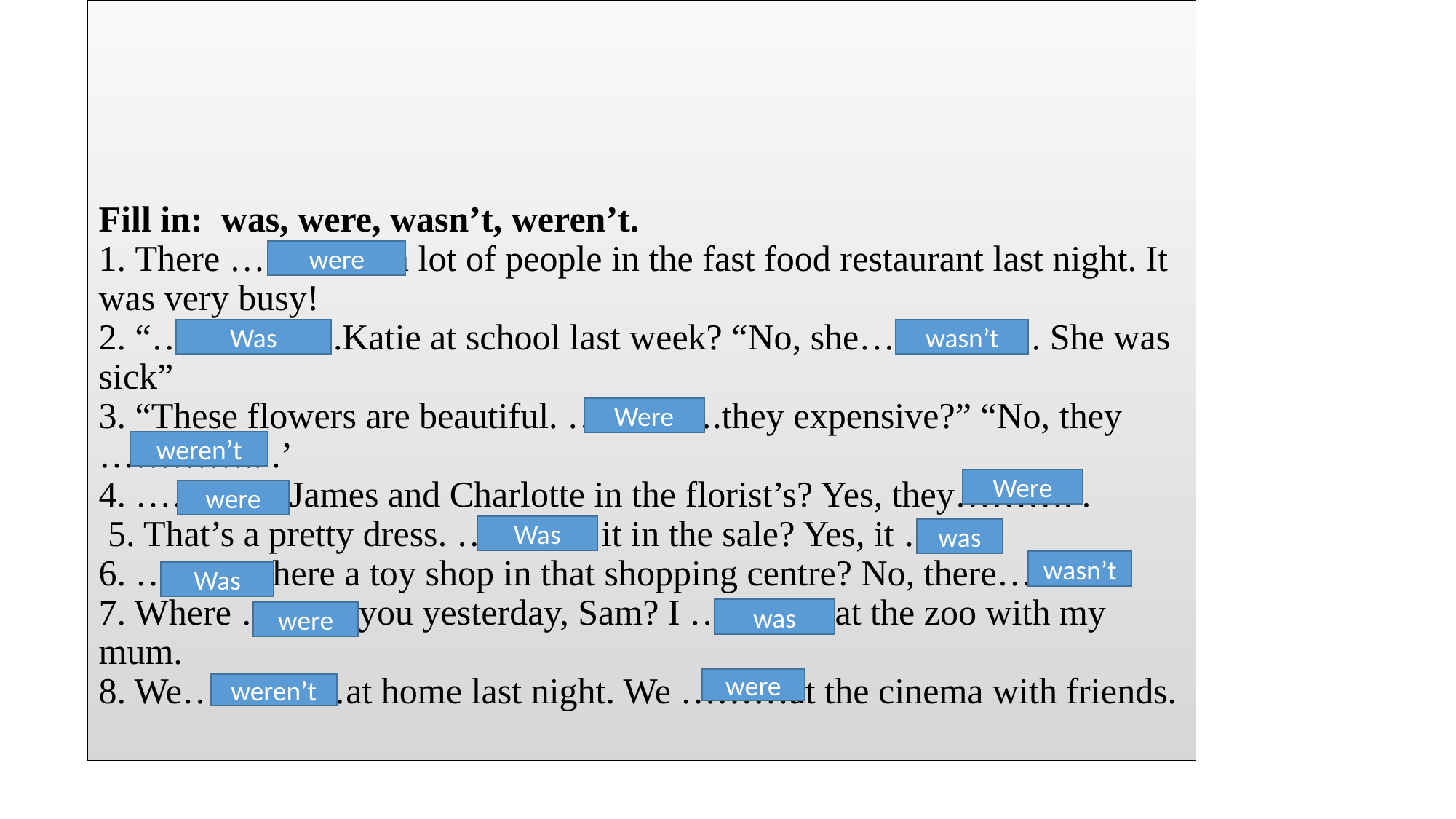

# Fill in:  was, were, wasn’t, weren’t. 1. There …………. a lot of people in the fast food restaurant last night. It was very busy! 2. “…………….Katie at school last week? “No, she………….. . She was sick” 3. “These flowers are beautiful. ………….they expensive?” “No, they ………….. .’ 4. ………….James and Charlotte in the florist’s? Yes, they………. . 5. That’s a pretty dress. …………it in the sale? Yes, it ……. . 6. ………..there a toy shop in that shopping centre? No, there………. . 7. Where ……….you yesterday, Sam? I …………at the zoo with my mum. 8. We…. ………at home last night. We ………at the cinema with friends.
were
Was
wasn’t
Were

weren’t
Were
were
Was
was
wasn’t
Was
was
were
were
weren’t